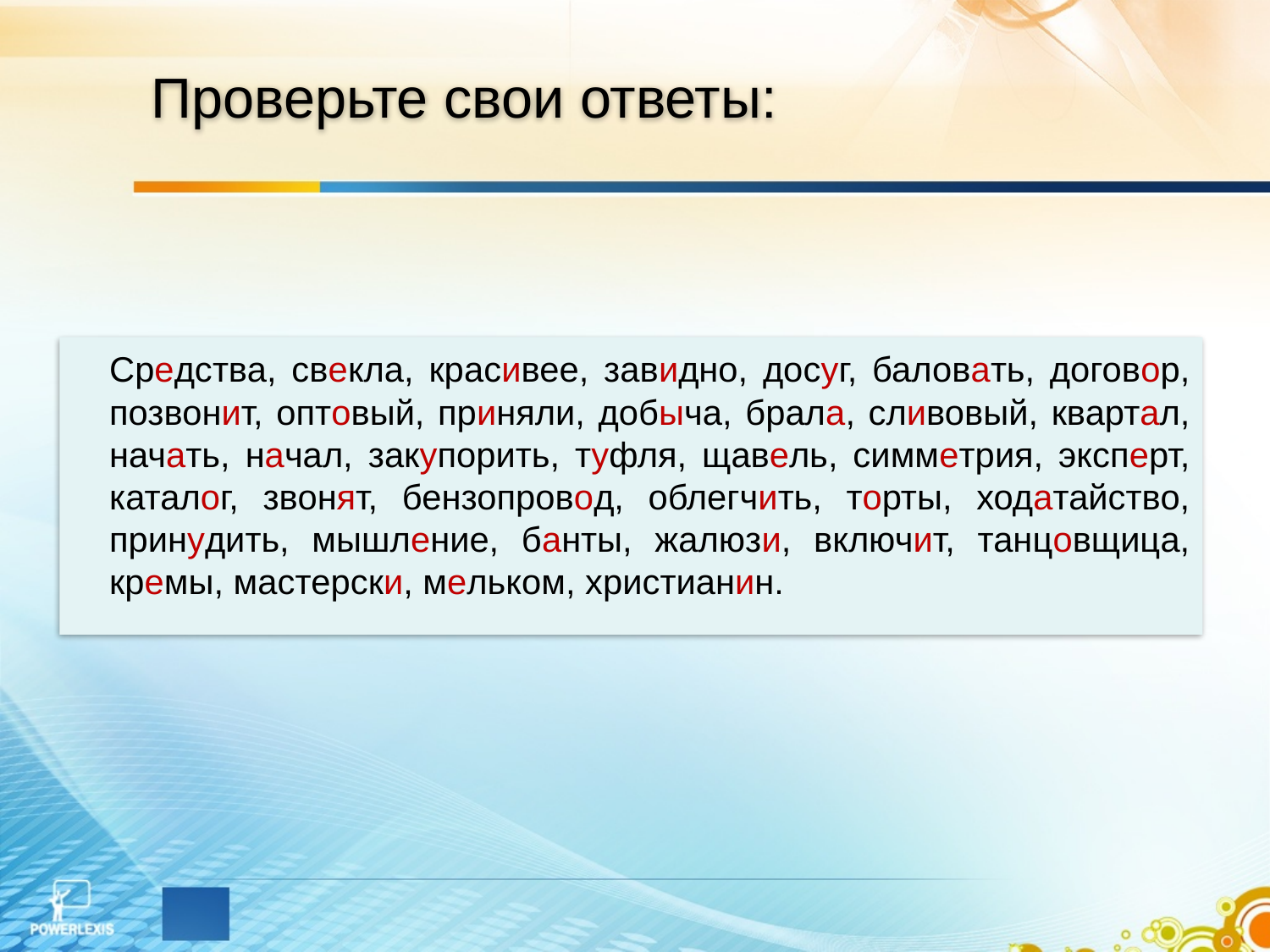

# Проверьте свои ответы:
	Средства, свекла, красивее, завидно, досуг, баловать, договор, позвонит, оптовый, приняли, добыча, брала, сливовый, квартал, начать, начал, закупорить, туфля, щавель, симметрия, эксперт, каталог, звонят, бензопровод, облегчить, торты, ходатайство, принудить, мышление, банты, жалюзи, включит, танцовщица, кремы, мастерски, мельком, христианин.